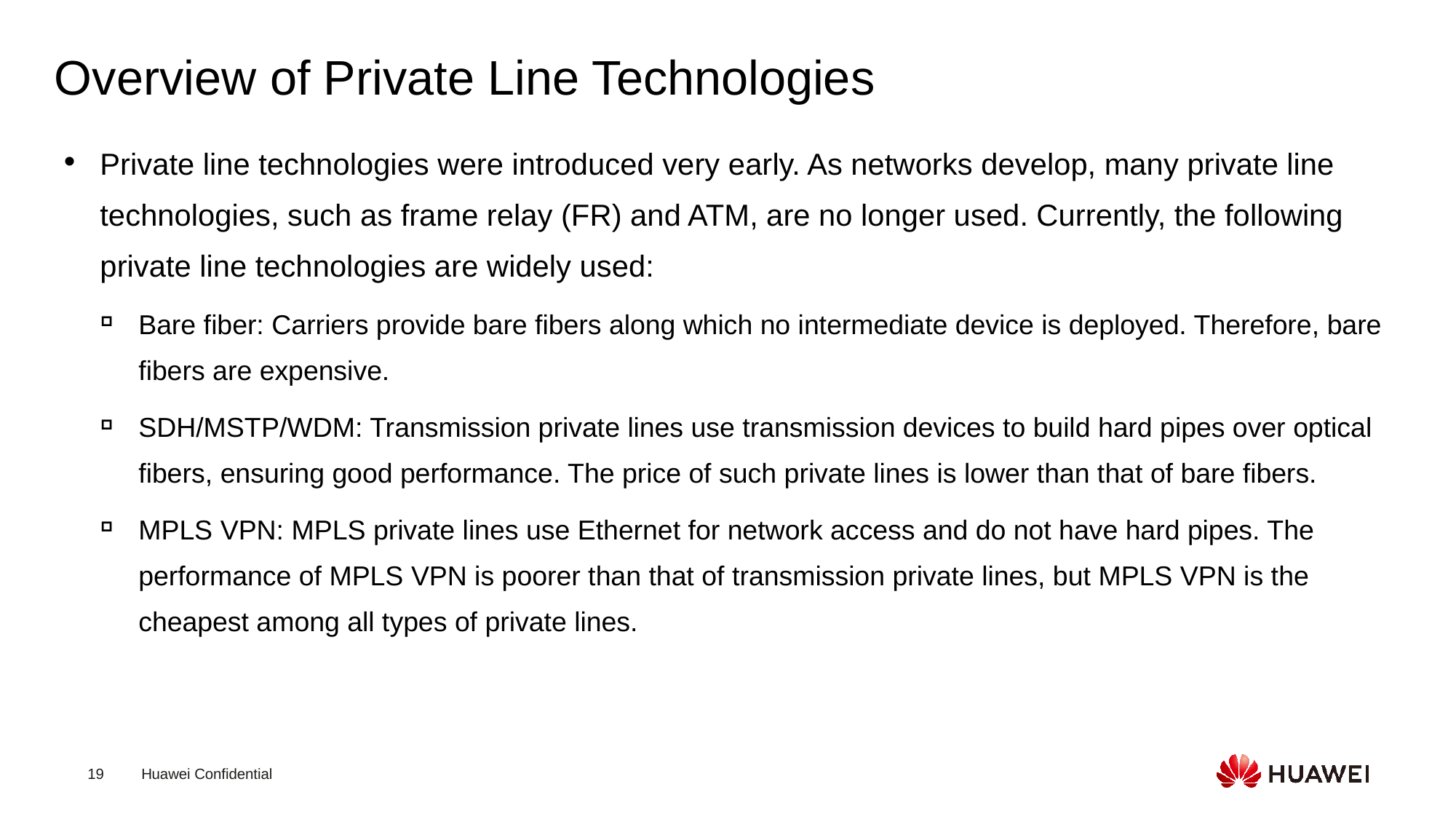

# Overview of Private Line Technologies
Private line technologies were introduced very early. As networks develop, many private line technologies, such as frame relay (FR) and ATM, are no longer used. Currently, the following private line technologies are widely used:
Bare fiber: Carriers provide bare fibers along which no intermediate device is deployed. Therefore, bare fibers are expensive.
SDH/MSTP/WDM: Transmission private lines use transmission devices to build hard pipes over optical fibers, ensuring good performance. The price of such private lines is lower than that of bare fibers.
MPLS VPN: MPLS private lines use Ethernet for network access and do not have hard pipes. The performance of MPLS VPN is poorer than that of transmission private lines, but MPLS VPN is the cheapest among all types of private lines.